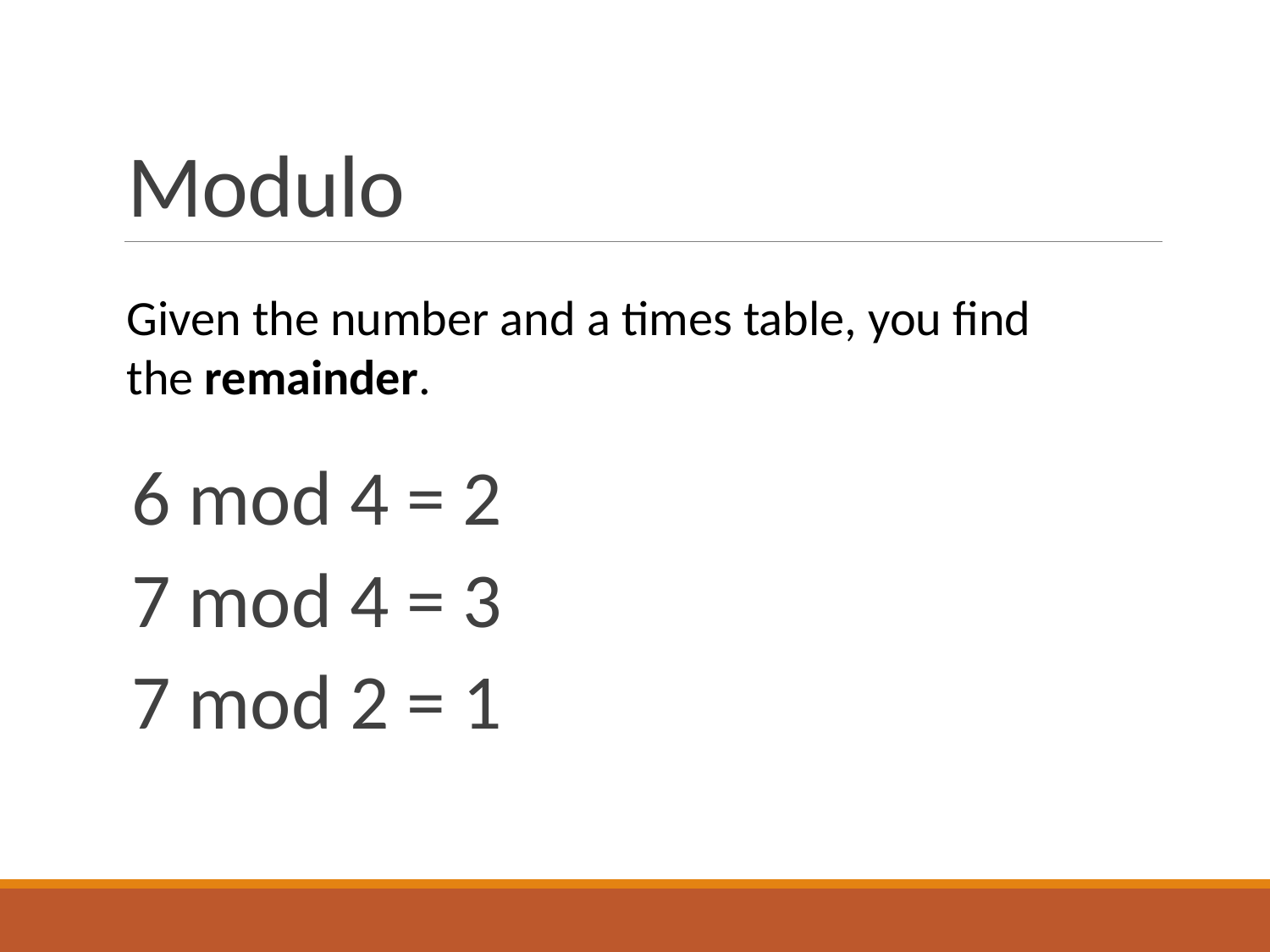

# Modulo
Given the number and a times table, you find the remainder.
6 mod 4 = 2
7 mod 4 = 3
7 mod 2 = 1